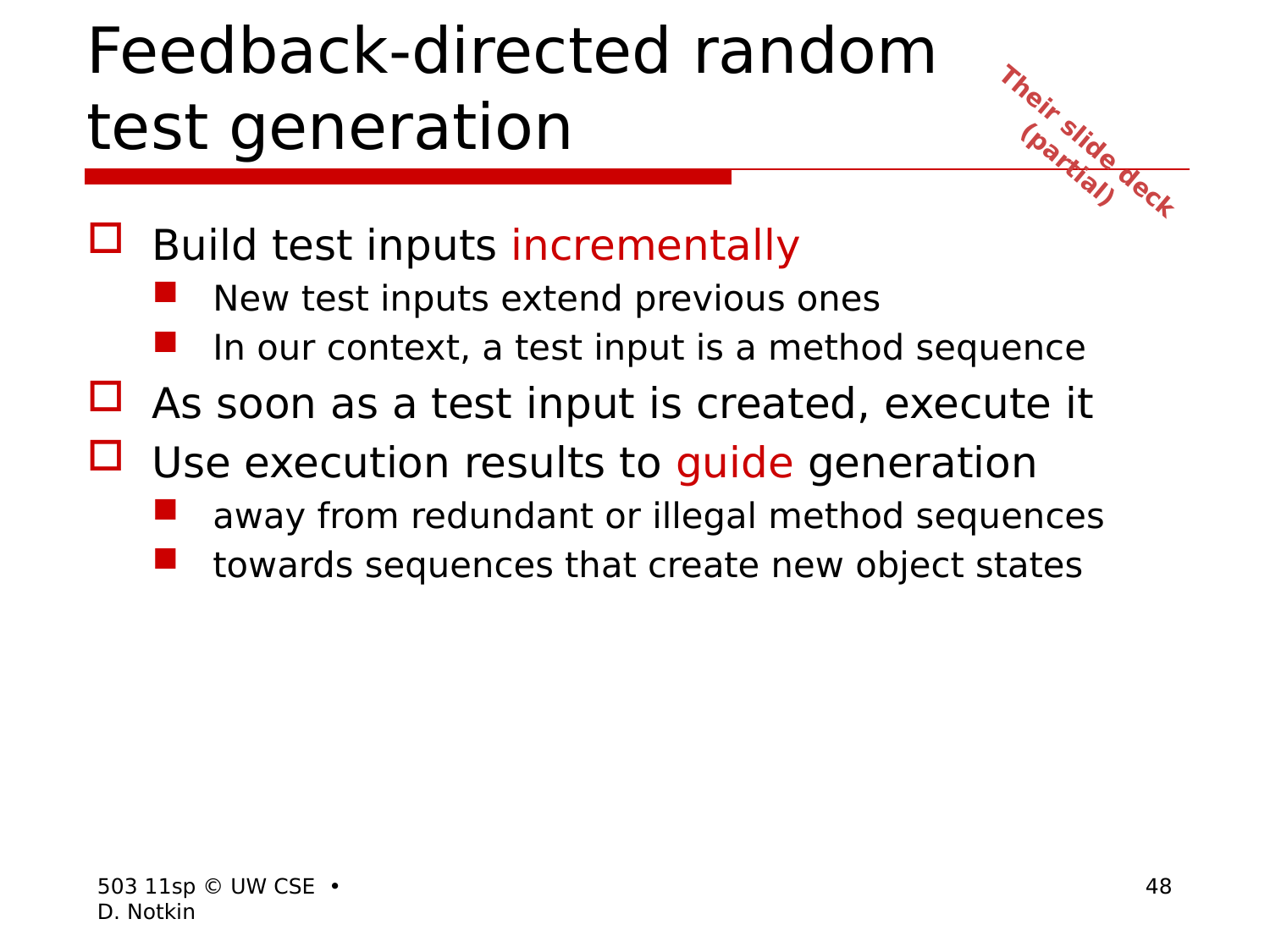

# Feedback-directed random test generation
Their slide deck
(partial)
Build test inputs incrementally
New test inputs extend previous ones
In our context, a test input is a method sequence
As soon as a test input is created, execute it
Use execution results to guide generation
away from redundant or illegal method sequences
towards sequences that create new object states

503 11sp © UW CSE  • D. Notkin
48